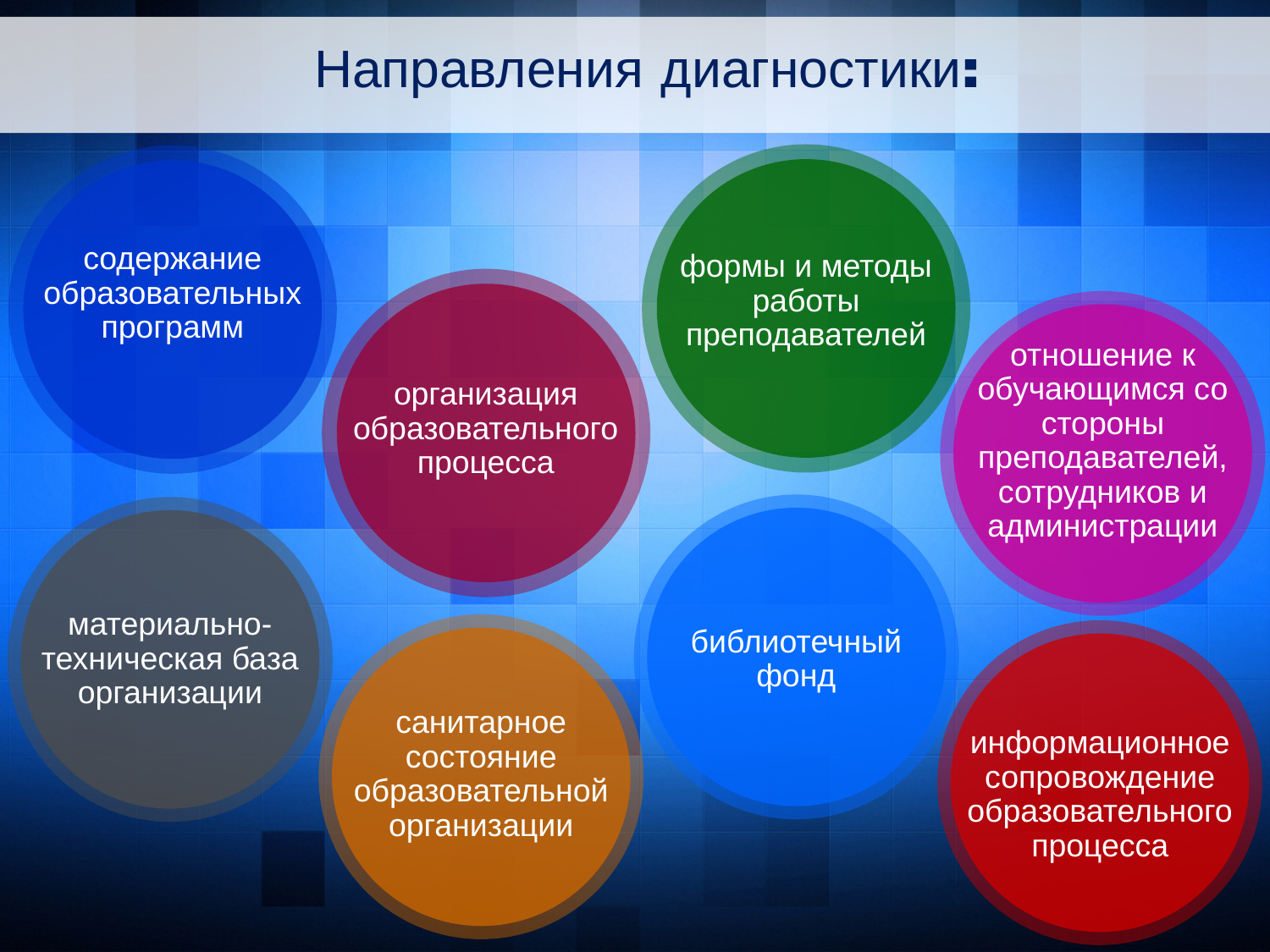

Направления диагностики:

содержание образовательных программ
формы и методы работы преподавателей

отношение к обучающимся со стороны преподавателей, сотрудников и администрации
организация образовательного процесса

материально-техническая база организации

библиотечный фонд

санитарное состояние образовательной организации
информационное сопровождение образовательного процесса